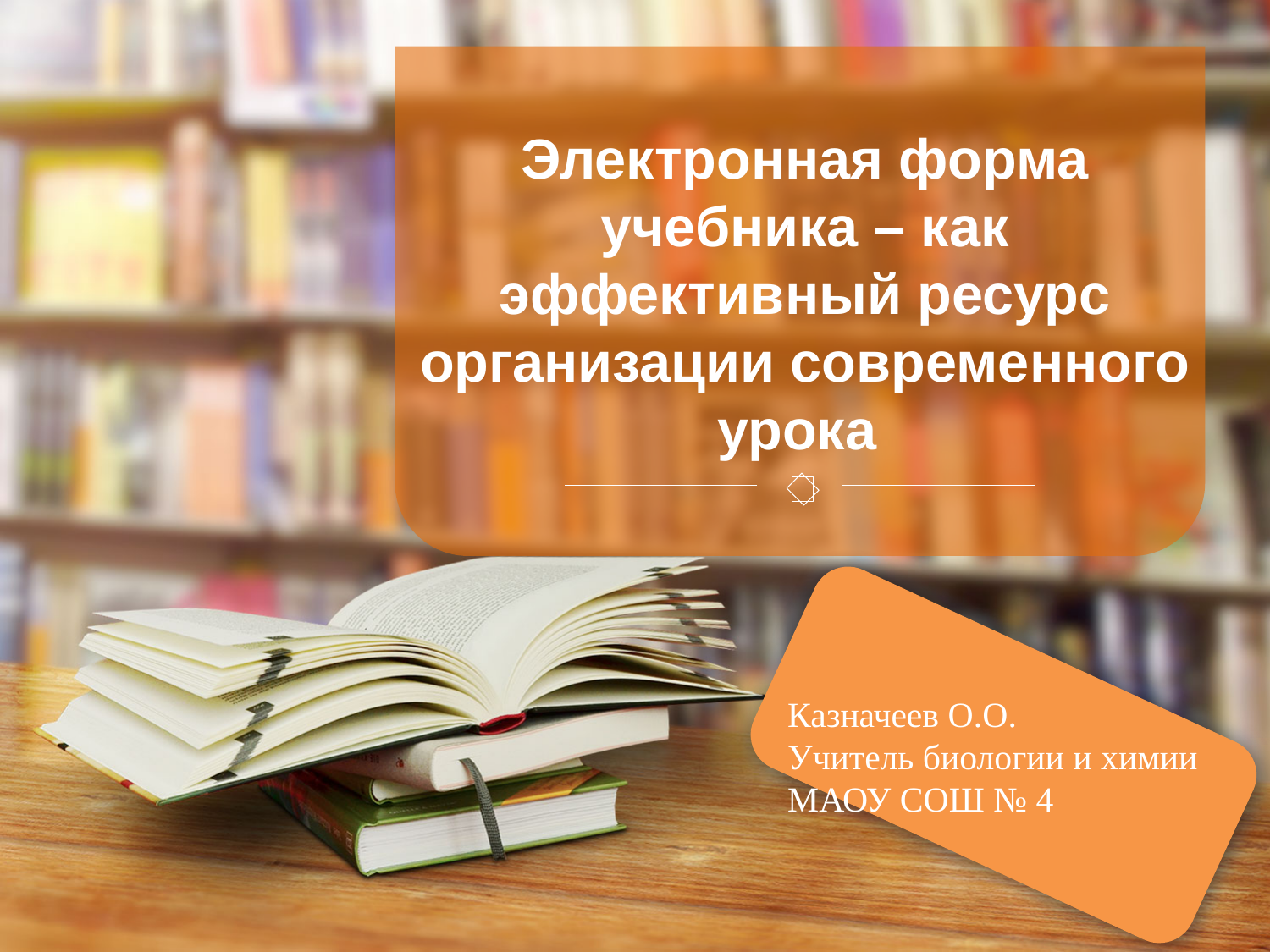

Электронная форма учебника – как эффективный ресурс организации современного урока

Казначеев О.О.
Учитель биологии и химии
МАОУ СОШ № 4